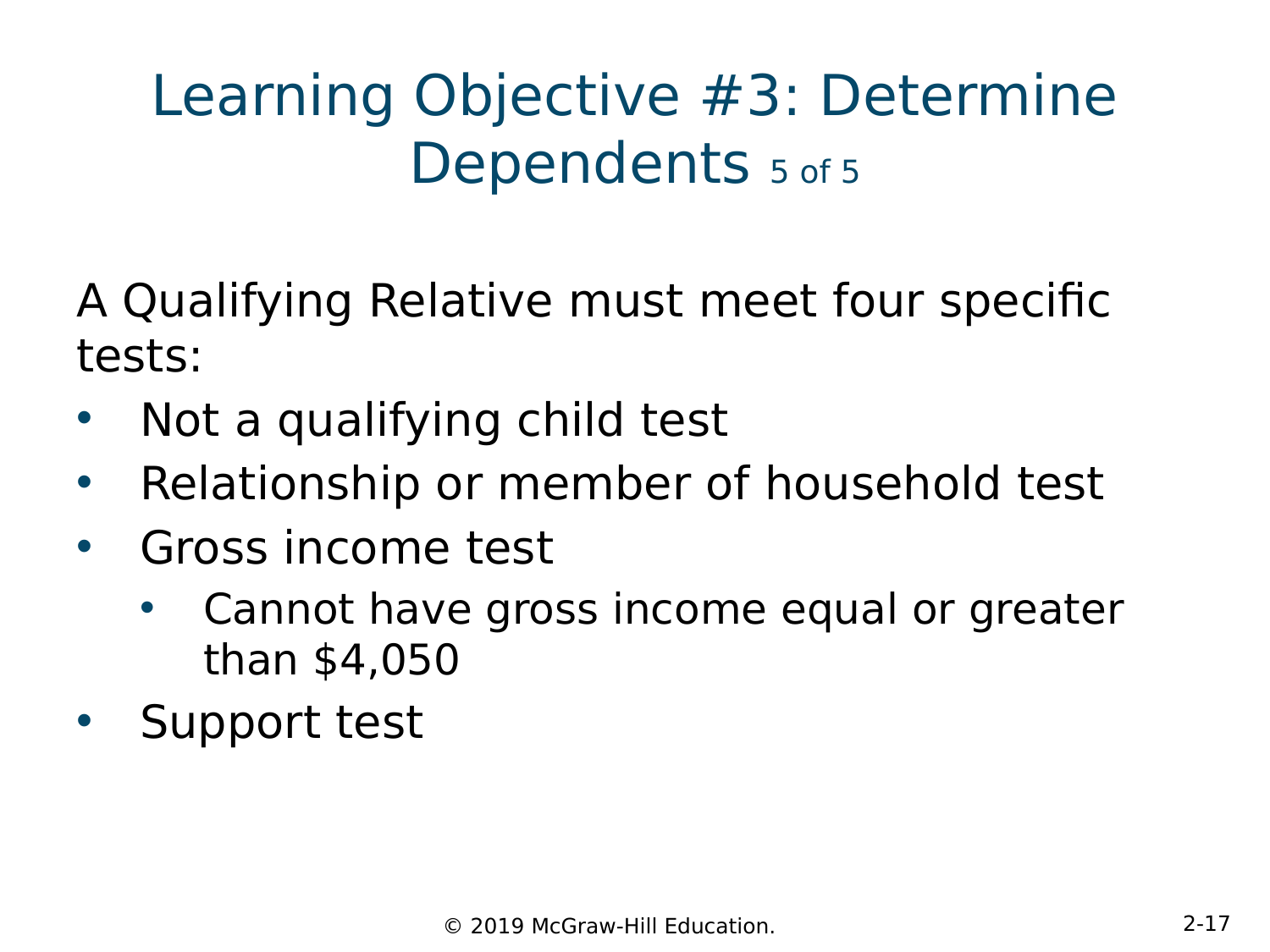

# Learning Objective #3: Determine Dependents 5 of 5
A Qualifying Relative must meet four specific tests:
Not a qualifying child test
Relationship or member of household test
Gross income test
Cannot have gross income equal or greater than $4,050
Support test